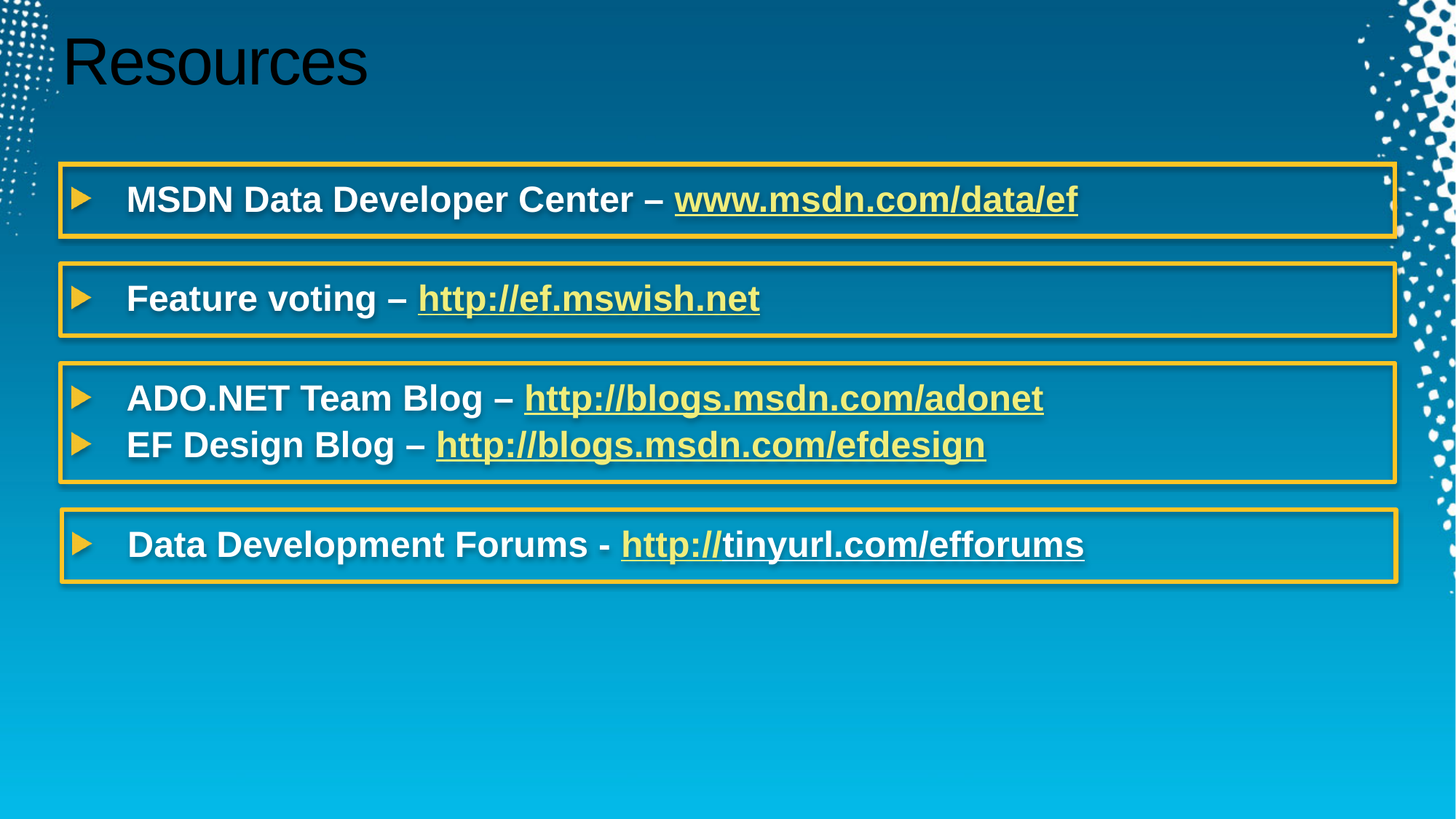

Required Slide

Track PMs will supply the content for this slide, which will be inserted during the final scrub.
# Resources
MSDN Data Developer Center – www.msdn.com/data/ef
Feature voting – http://ef.mswish.net
ADO.NET Team Blog – http://blogs.msdn.com/adonet
EF Design Blog – http://blogs.msdn.com/efdesign
Data Development Forums - http://tinyurl.com/efforums